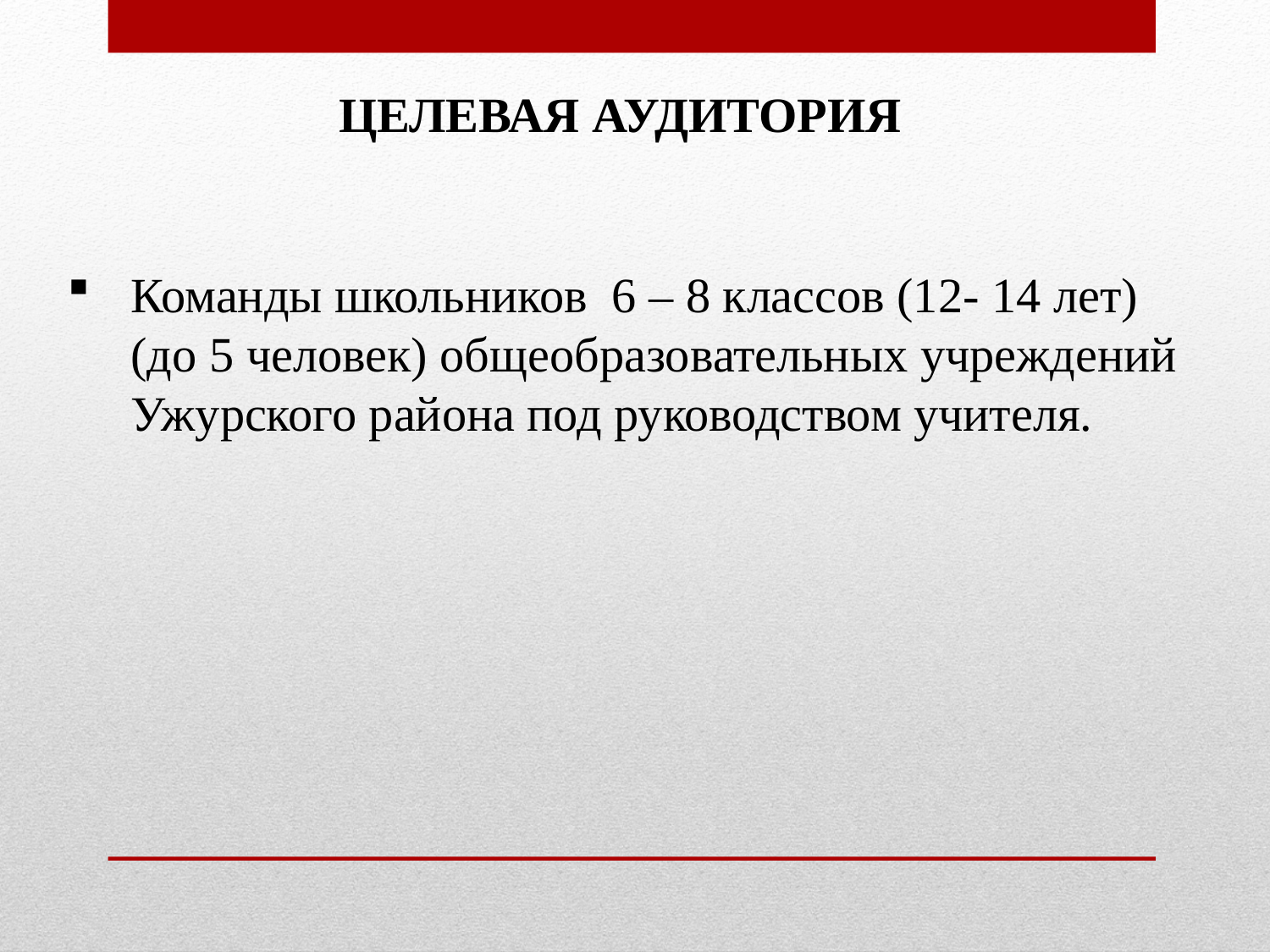

ЦЕЛЕВАЯ АУДИТОРИЯ

Команды школьников  6 – 8 классов (12- 14 лет) (до 5 человек) общеобразовательных учреждений Ужурского района под руководством учителя.